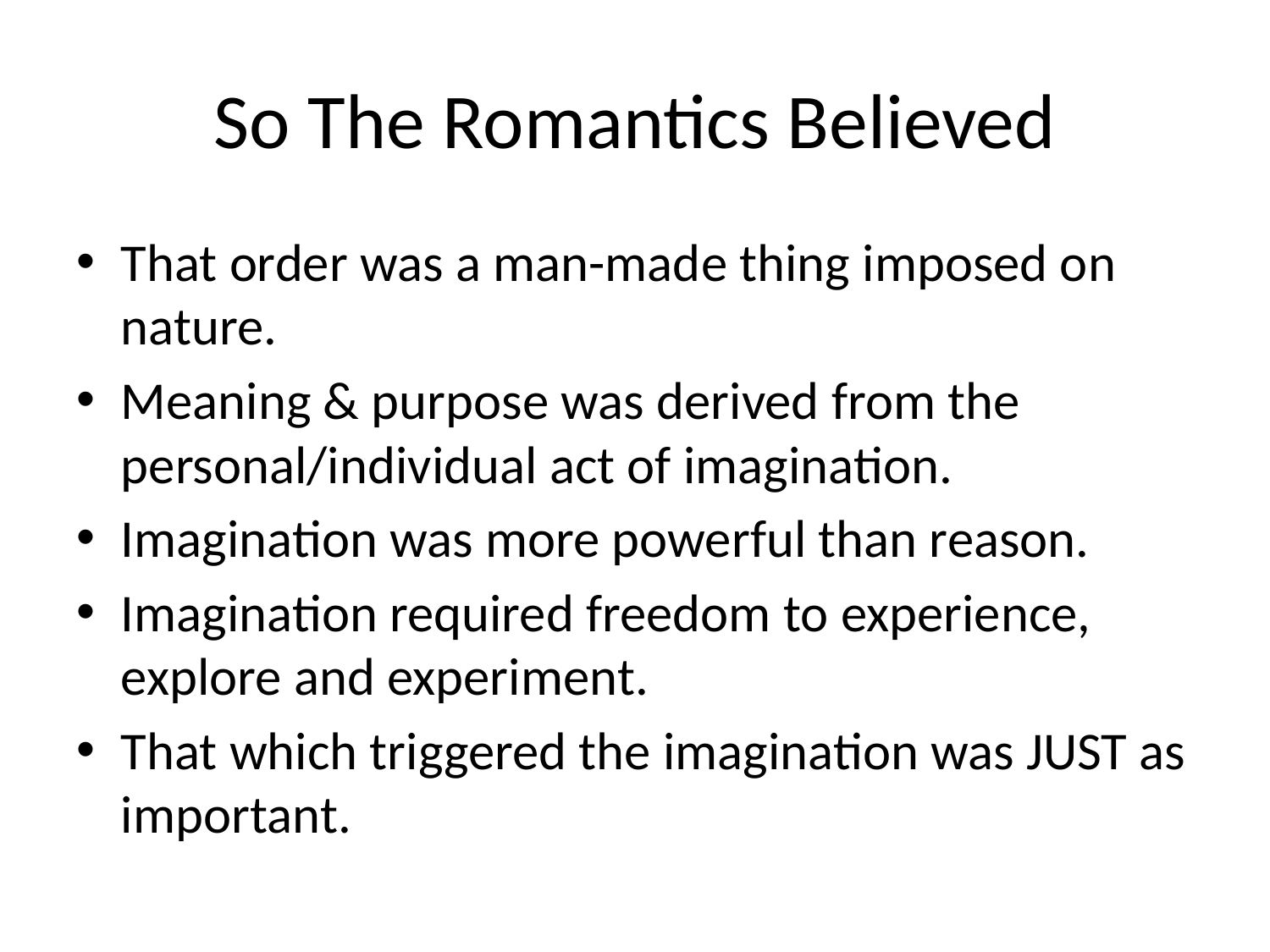

# So The Romantics Believed
That order was a man-made thing imposed on nature.
Meaning & purpose was derived from the personal/individual act of imagination.
Imagination was more powerful than reason.
Imagination required freedom to experience, explore and experiment.
That which triggered the imagination was JUST as important.